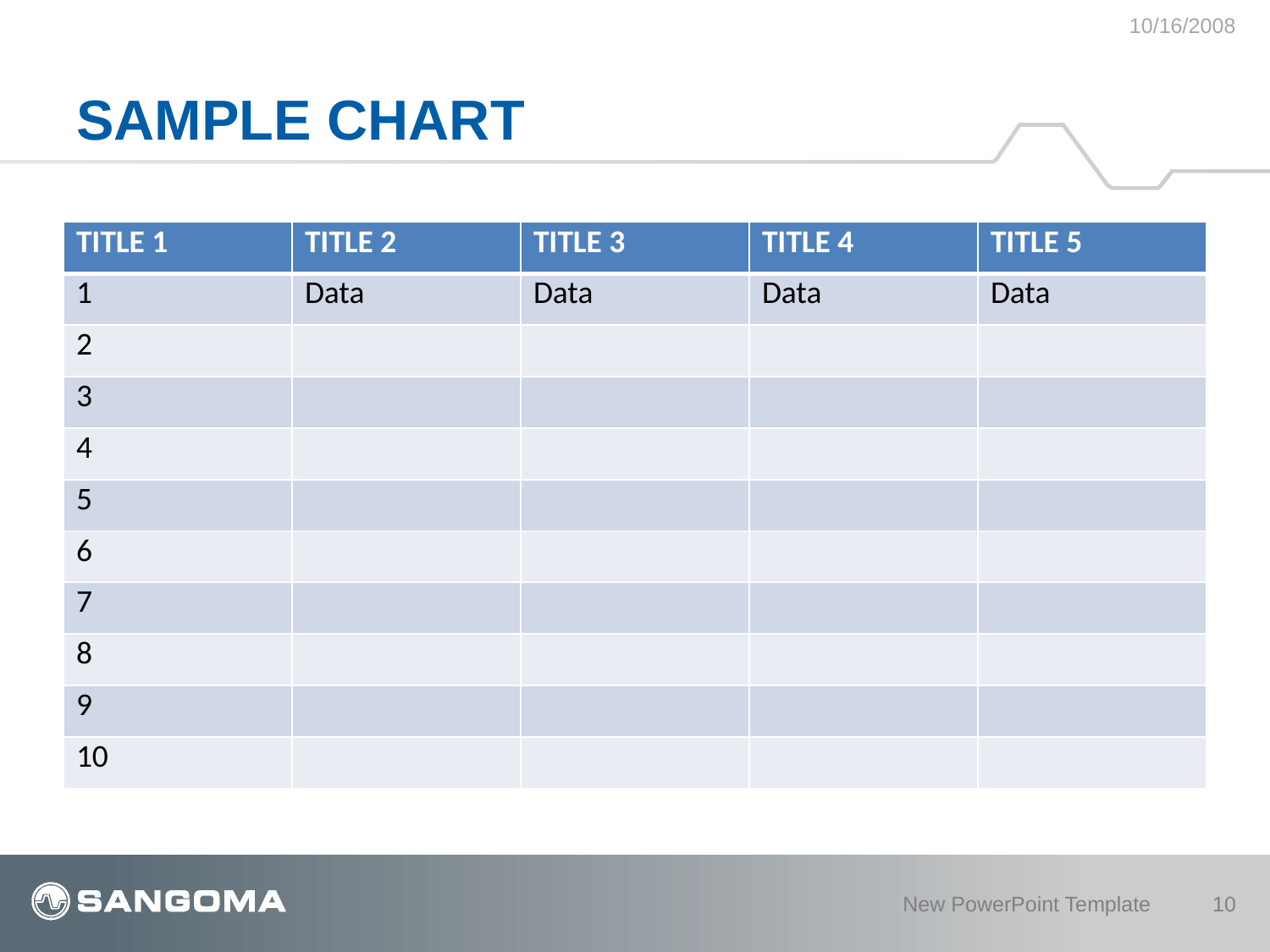

10/16/2008
# SAMPLE CHART
| TITLE 1 | TITLE 2 | TITLE 3 | TITLE 4 | TITLE 5 |
| --- | --- | --- | --- | --- |
| 1 | Data | Data | Data | Data |
| 2 |  |  |  |  |
| 3 |  |  |  |  |
| 4 |  |  |  |  |
| 5 |  |  |  |  |
| 6 |  |  |  |  |
| 7 |  |  |  |  |
| 8 |  |  |  |  |
| 9 |  |  |  |  |
| 10 |  |  |  |  |
New PowerPoint Template
10